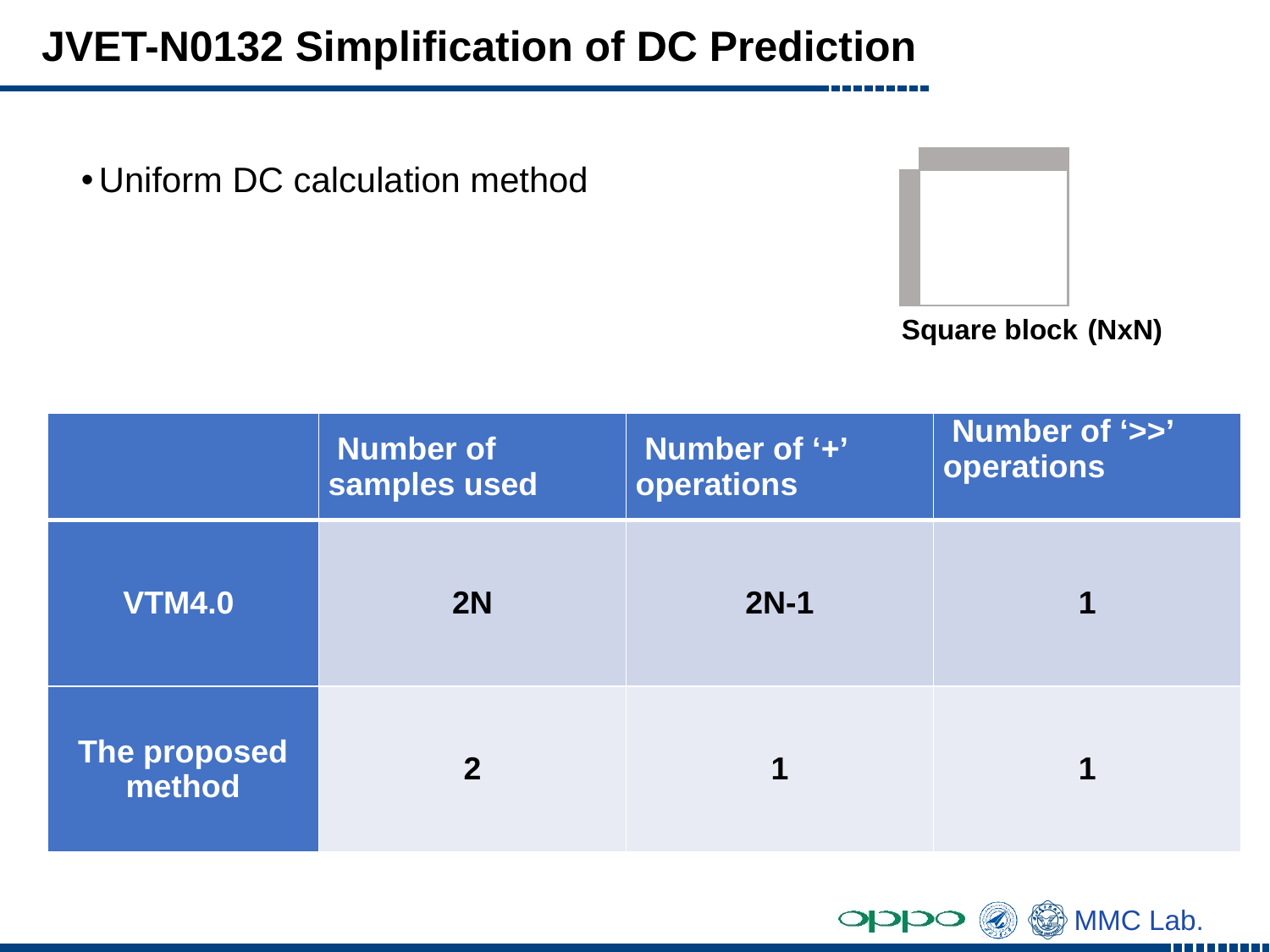

# JVET-N0132 Simplification of DC Prediction

Uniform DC calculation method

(NxN)
Square block
|  | Number of samples used | Number of ‘+’ operations | Number of ‘>>’ operations |
| --- | --- | --- | --- |
| VTM4.0 | 2N | 2N-1 | 1 |
| The proposed method | 2 | 1 | 1 |